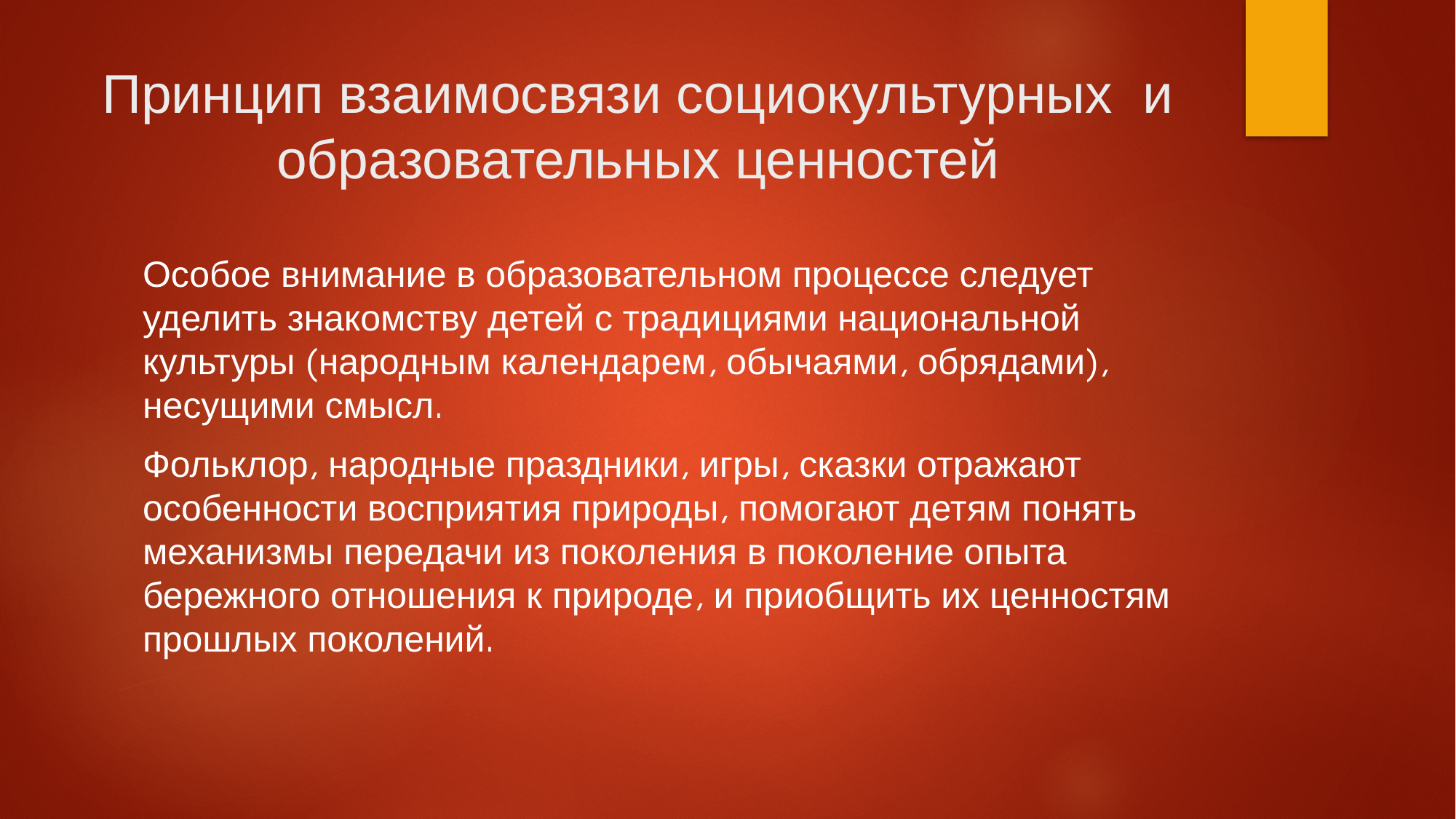

# Принцип взаимосвязи социокультурных  и образовательных ценностей
Особое внимание в образовательном процессе следует уделить знакомству детей с традициями национальной культуры (народным календарем, обычаями, обрядами), несущими смысл.
Фольклор, народные праздники, игры, сказки отражают особенности восприятия природы, помогают детям понять механизмы передачи из поколения в поколение опыта бережного отношения к природе, и приобщить их ценностям прошлых поколений.